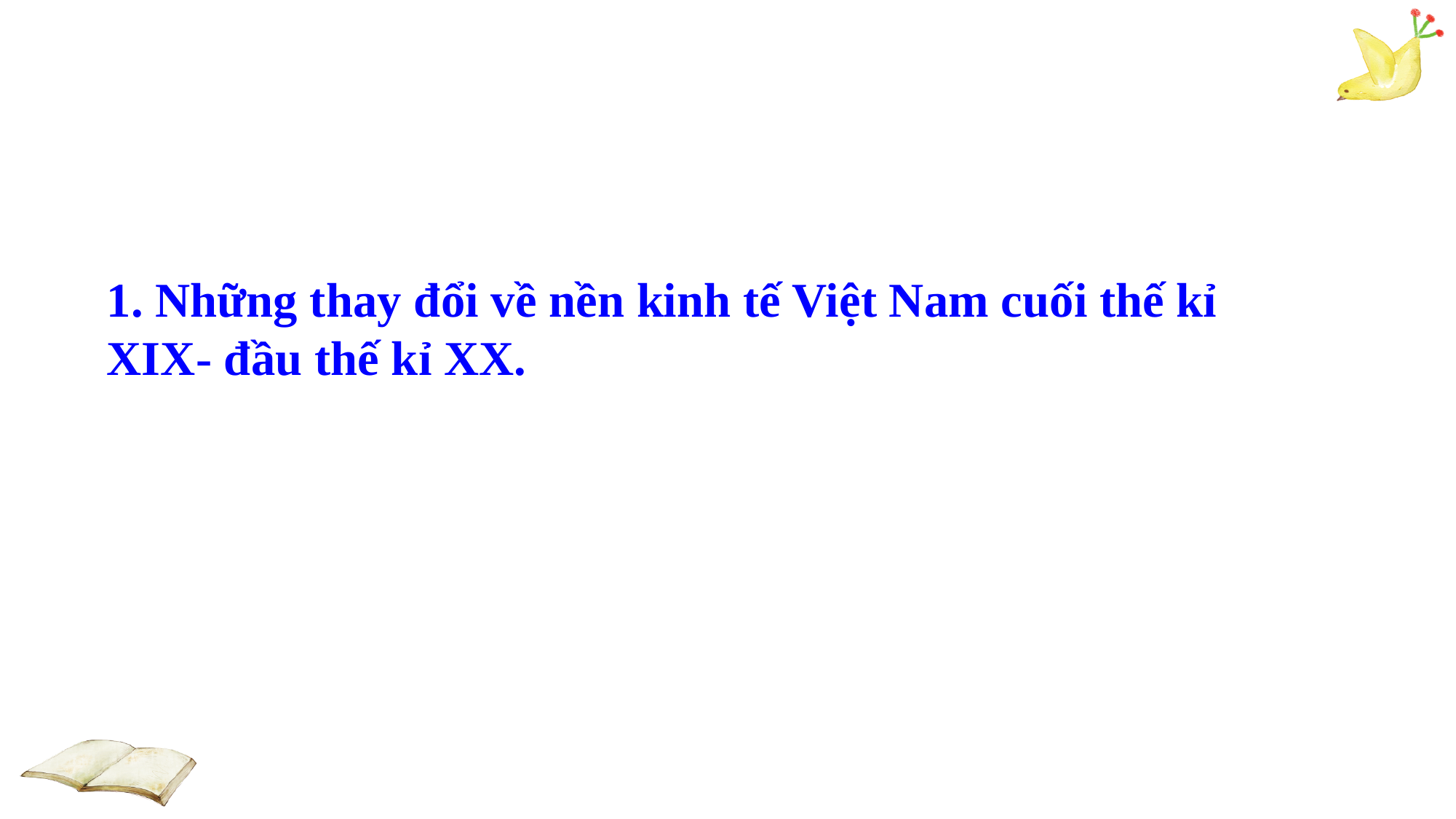

1. Những thay đổi về nền kinh tế Việt Nam cuối thế kỉ XIX- đầu thế kỉ XX.